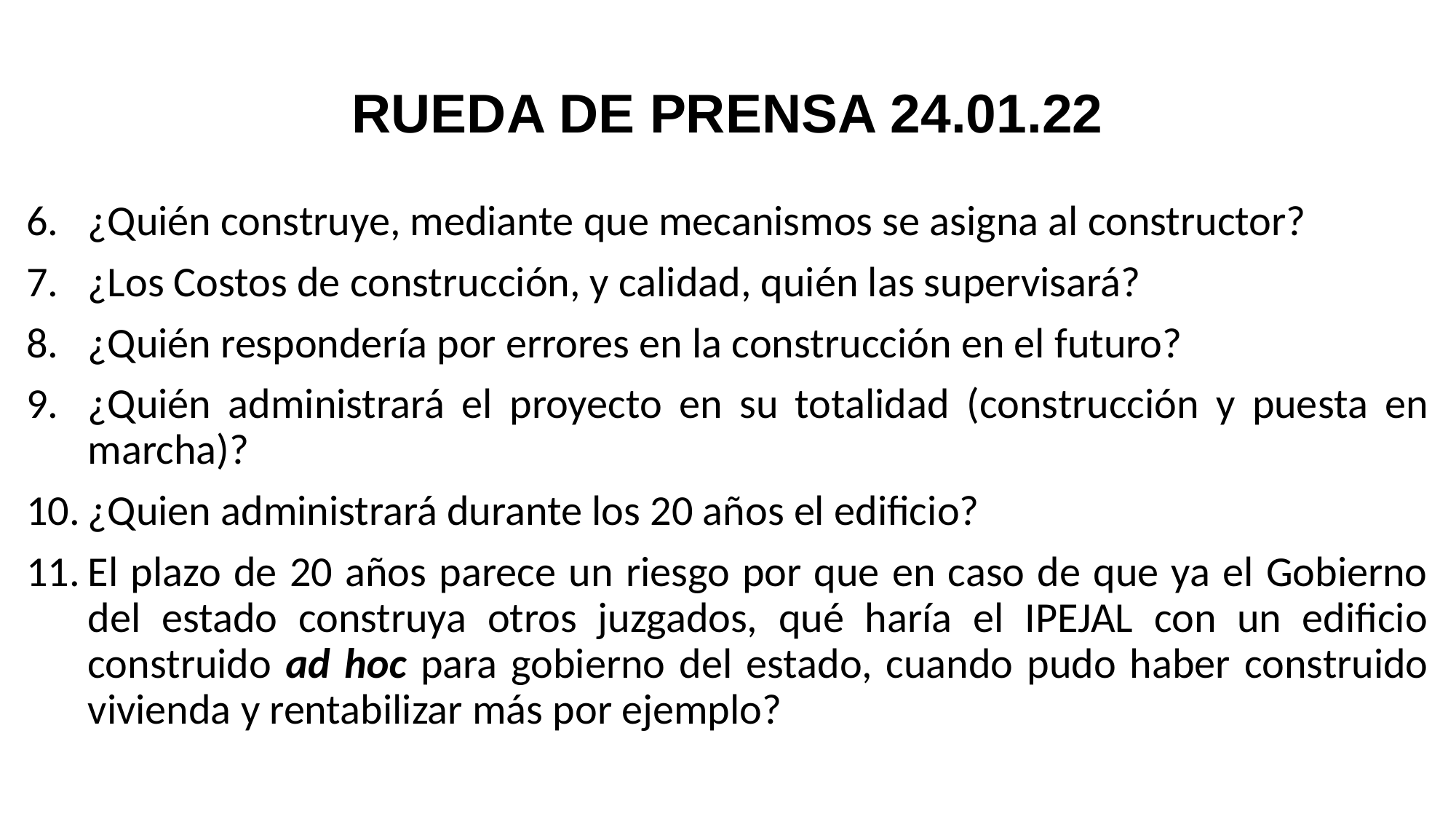

# RUEDA DE PRENSA 24.01.22
¿Quién construye, mediante que mecanismos se asigna al constructor?
¿Los Costos de construcción, y calidad, quién las supervisará?
¿Quién respondería por errores en la construcción en el futuro?
¿Quién administrará el proyecto en su totalidad (construcción y puesta en marcha)?
¿Quien administrará durante los 20 años el edificio?
El plazo de 20 años parece un riesgo por que en caso de que ya el Gobierno del estado construya otros juzgados, qué haría el IPEJAL con un edificio construido ad hoc para gobierno del estado, cuando pudo haber construido vivienda y rentabilizar más por ejemplo?